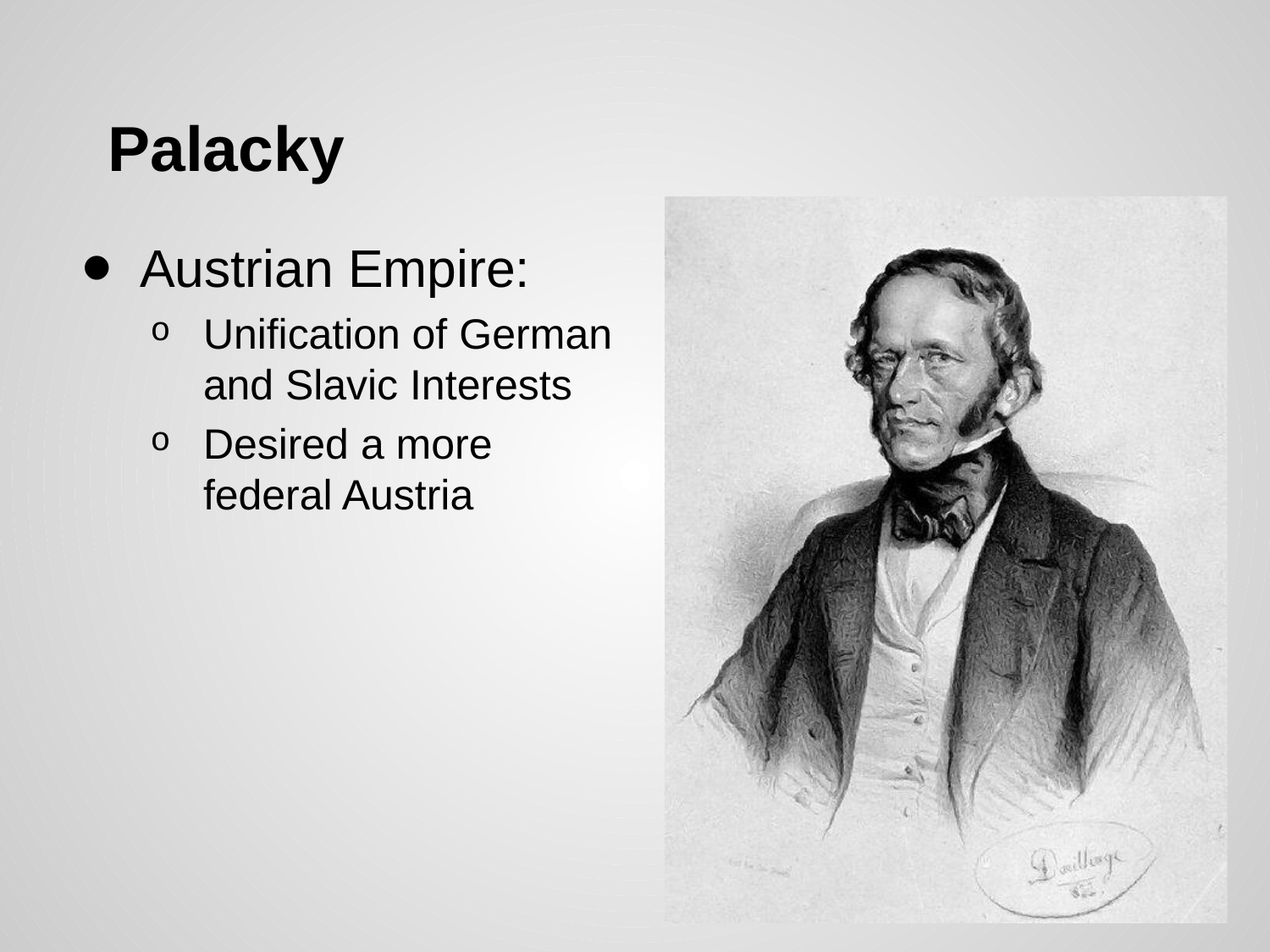

# Palacky

Austrian Empire:
Unification of German and Slavic Interests
Desired a more federal Austria